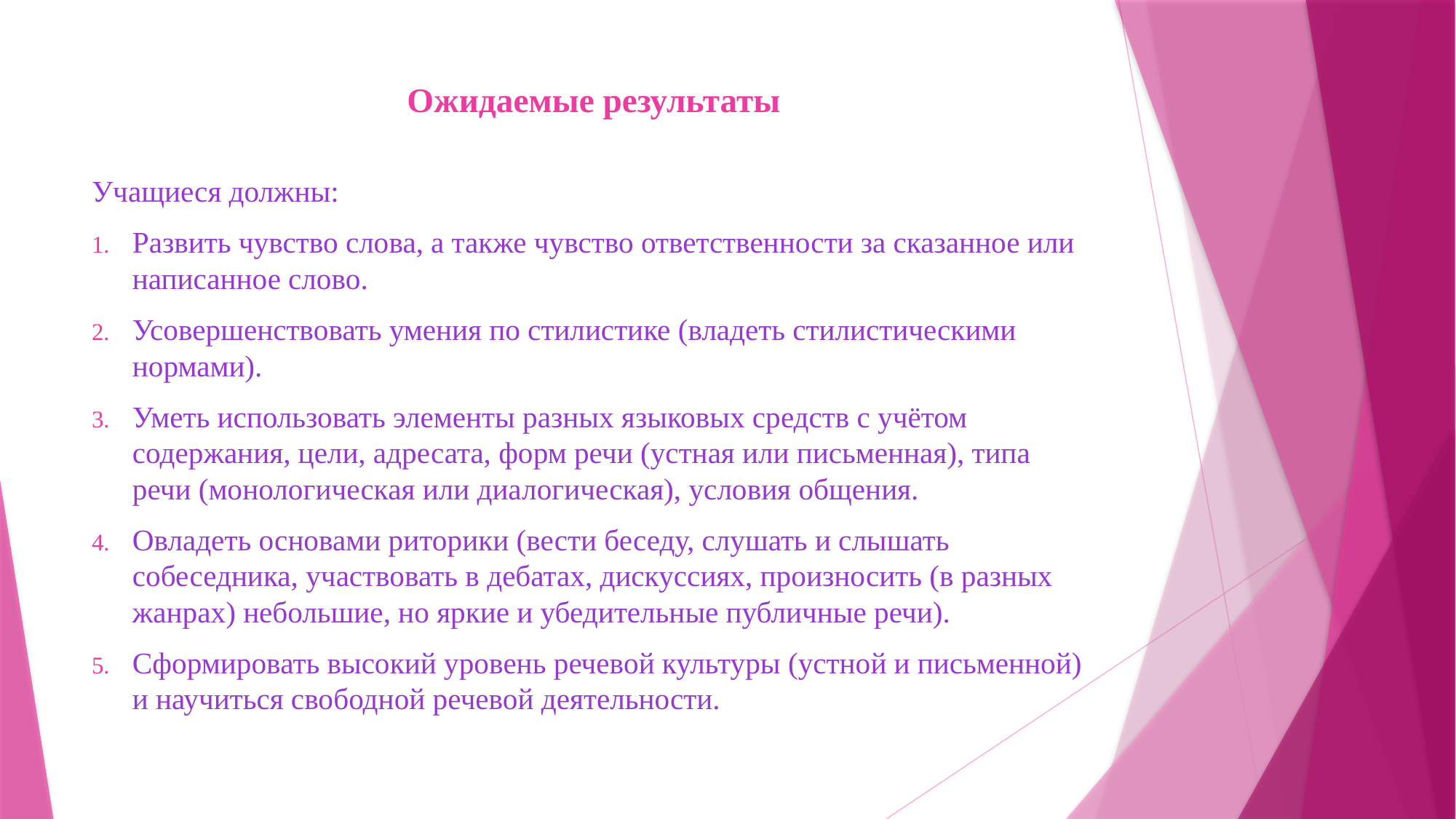

# Ожидаемые результаты
Учащиеся должны:
Развить чувство слова, а также чувство ответственности за сказанное или написанное слово.
Усовершенствовать умения по стилистике (владеть стилистическими нормами).
Уметь использовать элементы разных языковых средств с учётом содержания, цели, адресата, форм речи (устная или письменная), типа речи (монологическая или диалогическая), условия общения.
Овладеть основами риторики (вести беседу, слушать и слышать собеседника, участвовать в дебатах, дискуссиях, произносить (в разных жанрах) небольшие, но яркие и убедительные публичные речи).
Сформировать высокий уровень речевой культуры (устной и письменной) и научиться свободной речевой деятельности.